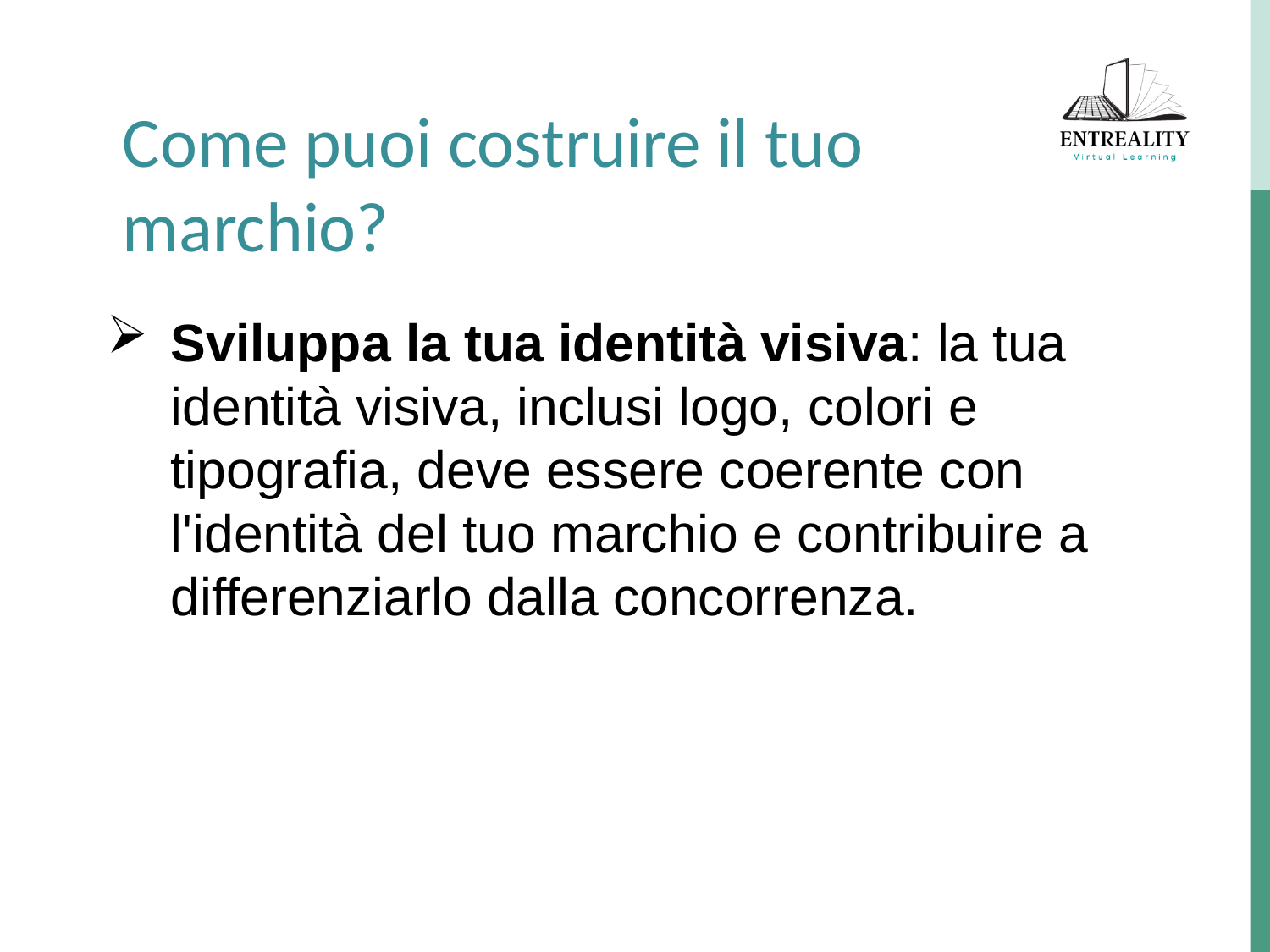

Come puoi costruire il tuo marchio?
Sviluppa la tua identità visiva: la tua identità visiva, inclusi logo, colori e tipografia, deve essere coerente con l'identità del tuo marchio e contribuire a differenziarlo dalla concorrenza.